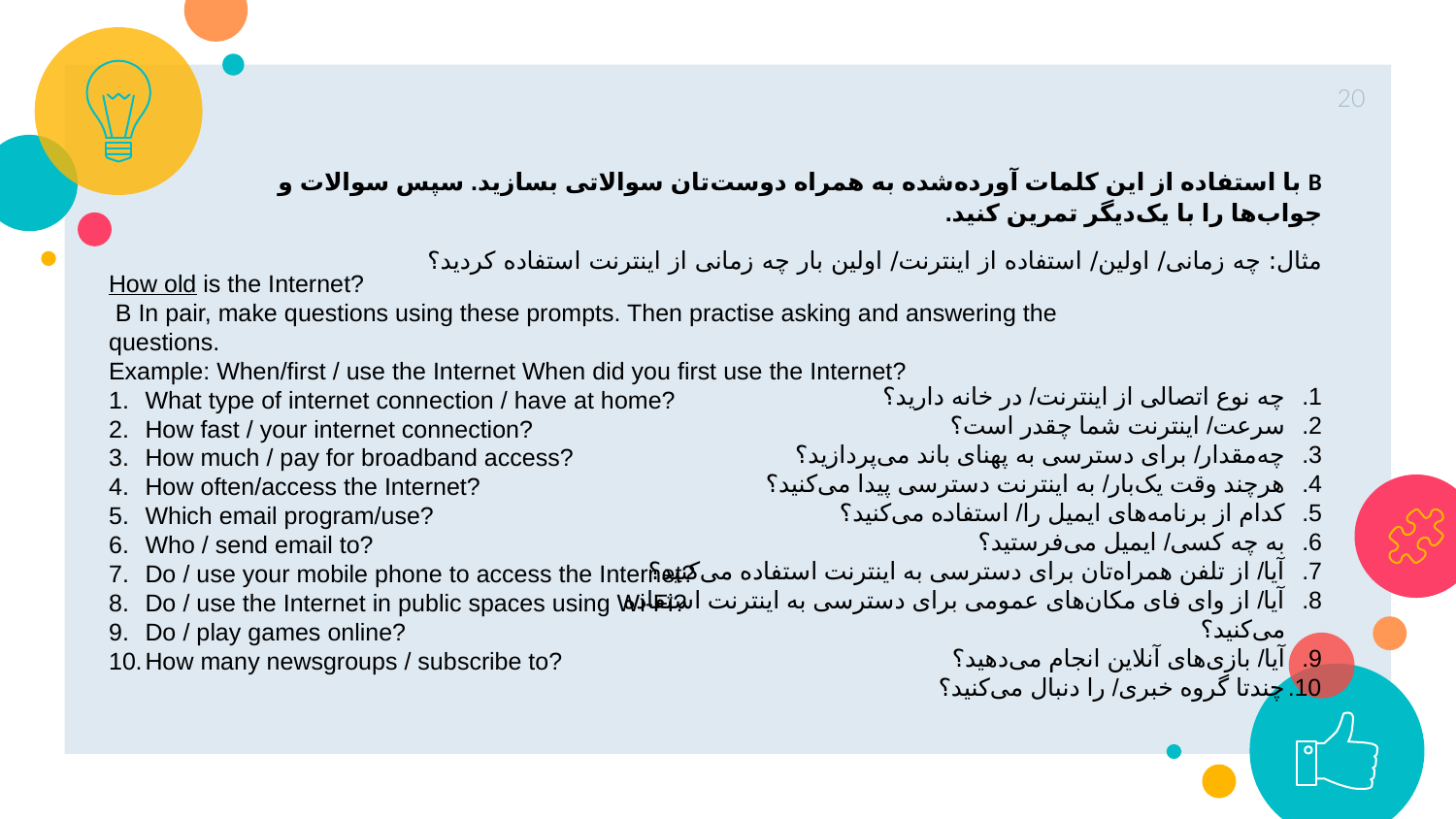

20
B با استفاده از این کلمات آورده‌شده به همراه دوست‌تان سوالاتی بسازید. سپس سوالات و جواب‌ها را با یک‌دیگر تمرین کنید.
مثال: چه زمانی/ اولین/ استفاده از اینترنت/ اولین بار چه زمانی از اینترنت استفاده کردید؟

How old is the Internet?
 B In pair, make questions using these prompts. Then practise asking and answering the questions.
Example: When/first / use the Internet When did you first use the Internet?
What type of internet connection / have at home?
How fast / your internet connection?
How much / pay for broadband access?
How often/access the Internet?
Which email program/use?
Who / send email to?
Do / use your mobile phone to access the Internet?
Do / use the Internet in public spaces using Wi-Fi?
Do / play games online?
How many newsgroups / subscribe to?
چه نوع اتصالی از اینترنت/ در خانه دارید؟
سرعت/ اینترنت شما چقدر است؟
چه‌مقدار/ برای دسترسی به پهنای باند می‌پردازید؟
هرچند وقت یک‌بار/ به اینترنت دسترسی پیدا می‌کنید؟
کدام از برنامه‌های ایمیل را/ استفاده می‌کنید؟
به چه کسی/ ایمیل می‌فرستید؟
آیا/ از تلفن همراه‌تان برای دسترسی به اینترنت استفاده می‌کنید؟
آیا/ از وای فای مکان‌های عمومی برای دسترسی به اینترنت استفاده می‌کنید؟
آیا/ بازی‌های آنلاین انجام می‌دهید؟
چندتا گروه‌ خبری/ را دنبال می‌کنید؟